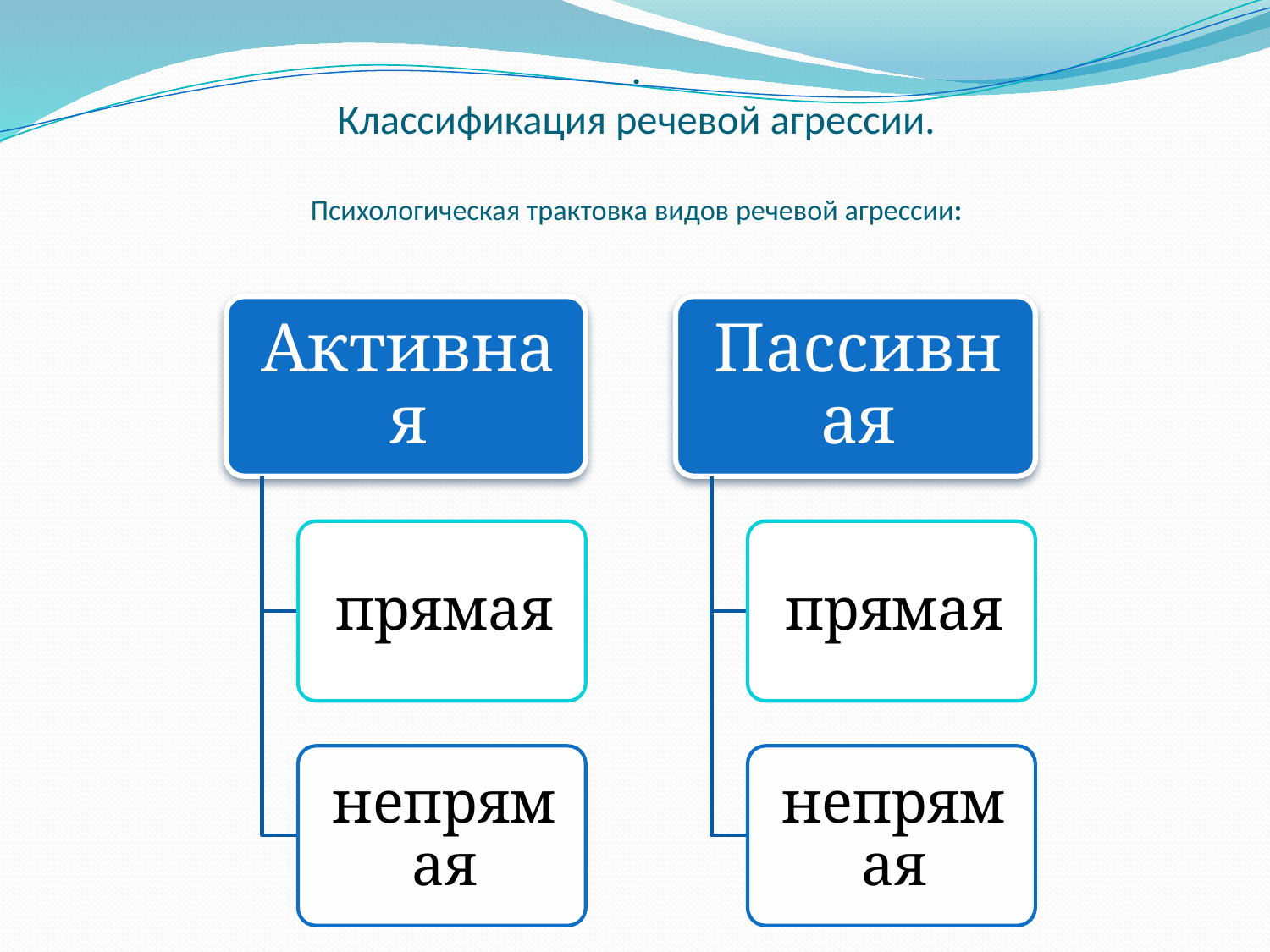

# . Классификация речевой агрессии. Психологическая трактовка видов речевой агрессии:
Активная
прямая
непрямая
Пассивная
прямая
непрямая